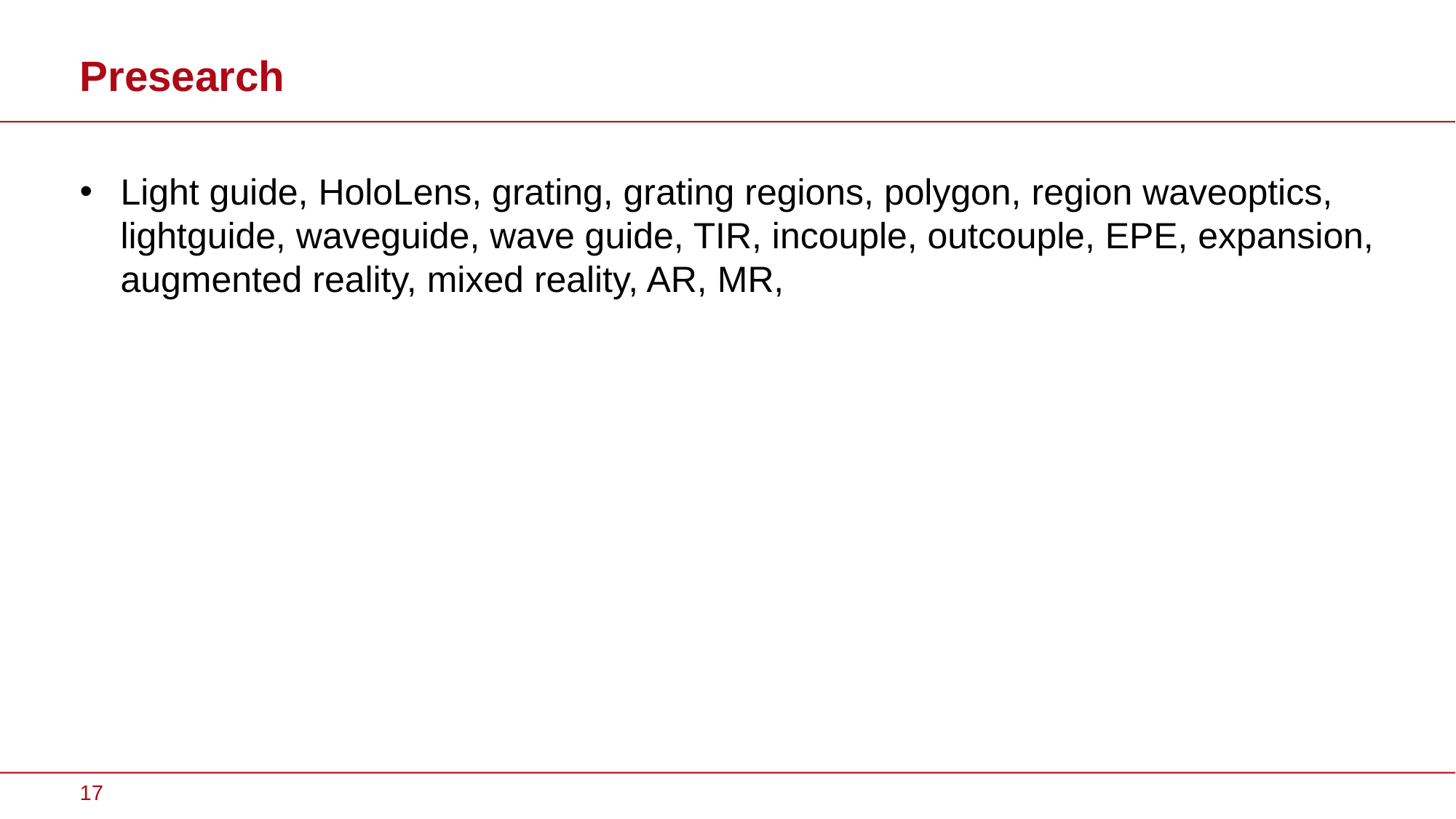

# Presearch
Light guide, HoloLens, grating, grating regions, polygon, region waveoptics, lightguide, waveguide, wave guide, TIR, incouple, outcouple, EPE, expansion, augmented reality, mixed reality, AR, MR,

17